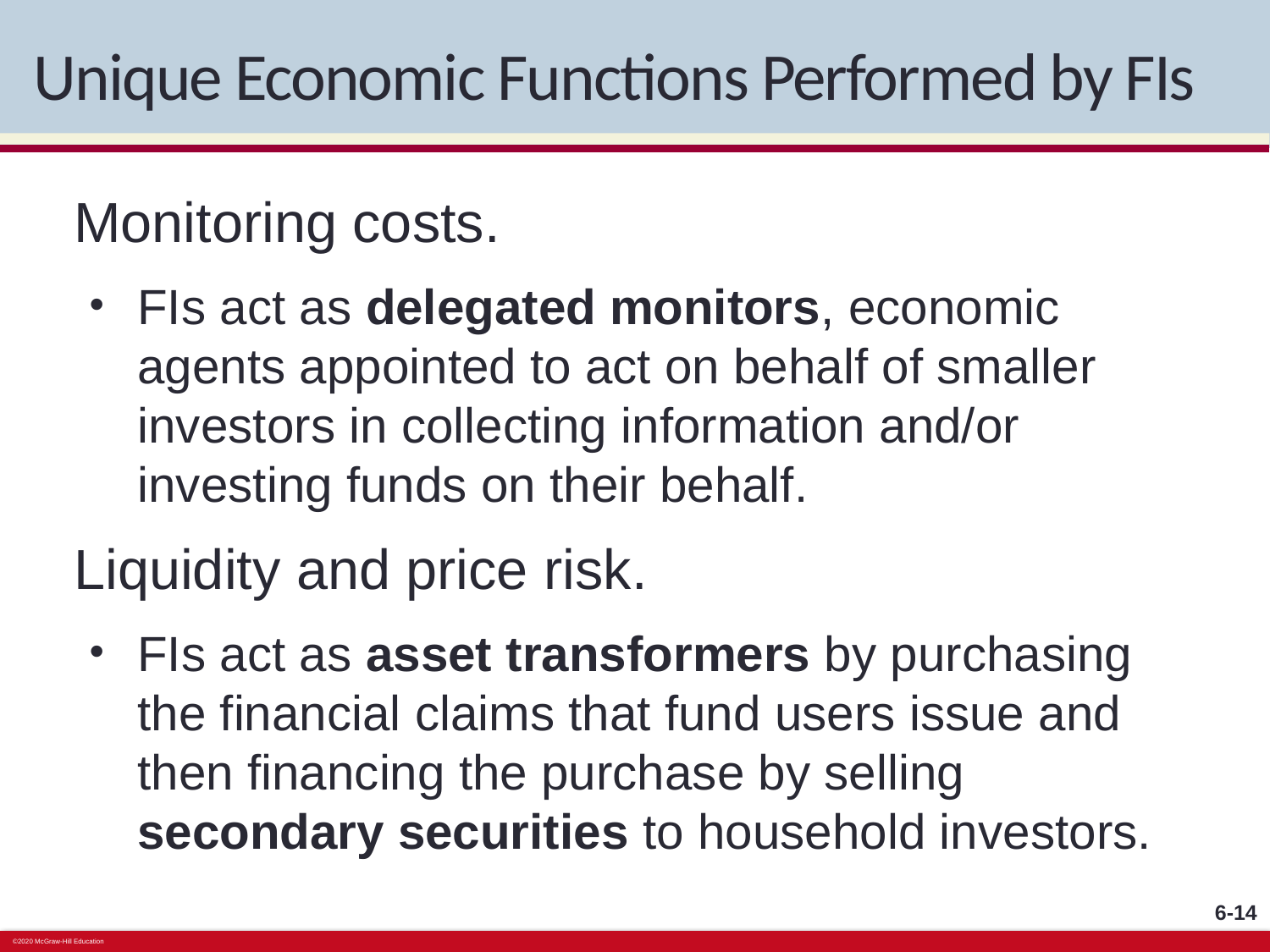

# Unique Economic Functions Performed by FIs
Monitoring costs.
FIs act as delegated monitors, economic agents appointed to act on behalf of smaller investors in collecting information and/or investing funds on their behalf.
Liquidity and price risk.
FIs act as asset transformers by purchasing the financial claims that fund users issue and then financing the purchase by selling secondary securities to household investors.